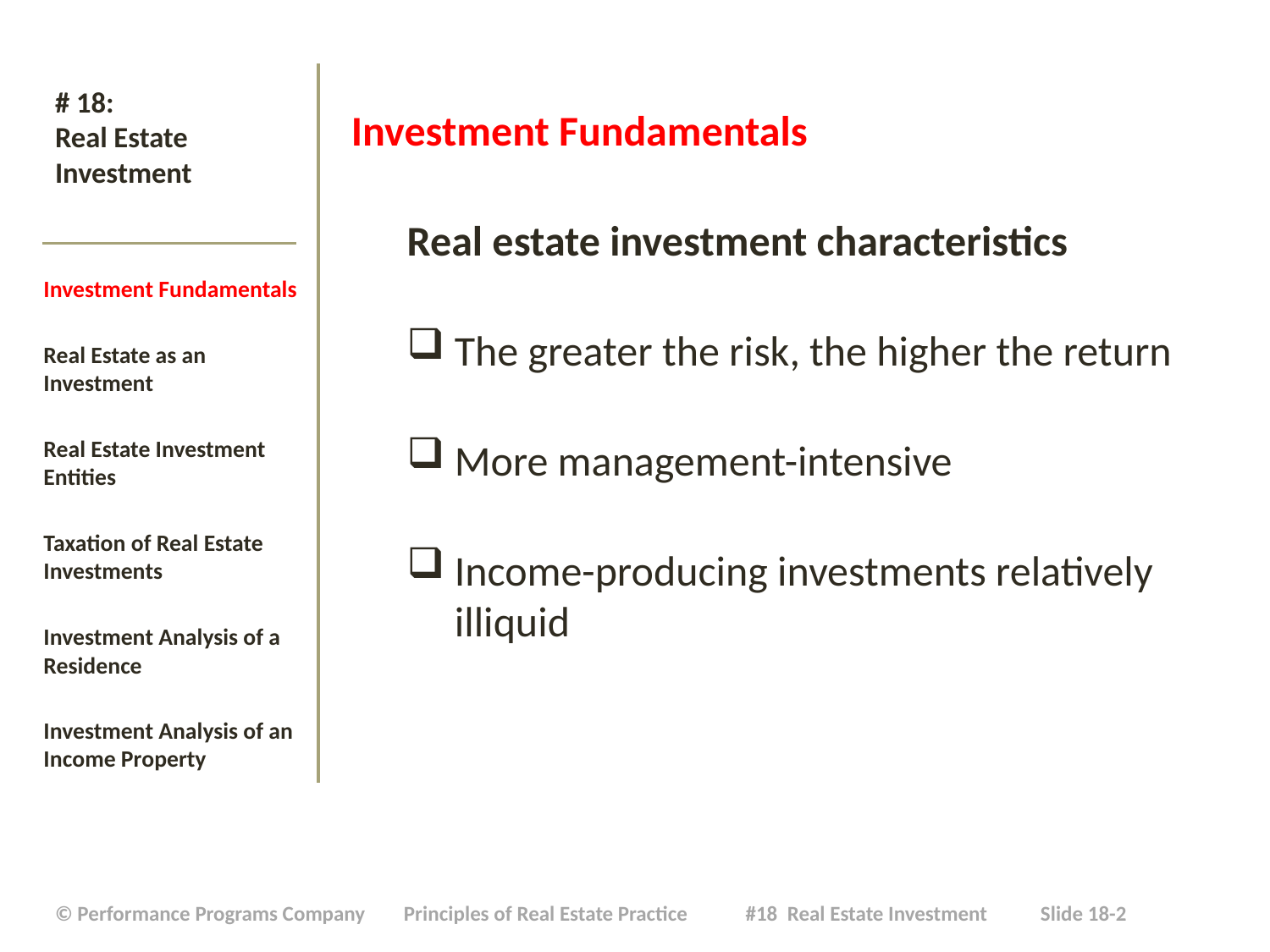

Investment Fundamentals

Real estate investment characteristics
The greater the risk, the higher the return
More management-intensive
Income-producing investments relatively illiquid
# # 18: Real Estate Investment

Investment Fundamentals

Real Estate as an Investment

Real Estate Investment Entities

Taxation of Real Estate Investments

Investment Analysis of a Residence

Investment Analysis of an Income Property

| © Performance Programs Company Principles of Real Estate Practice #18 Real Estate Investment Slide 18-2 |
| --- |